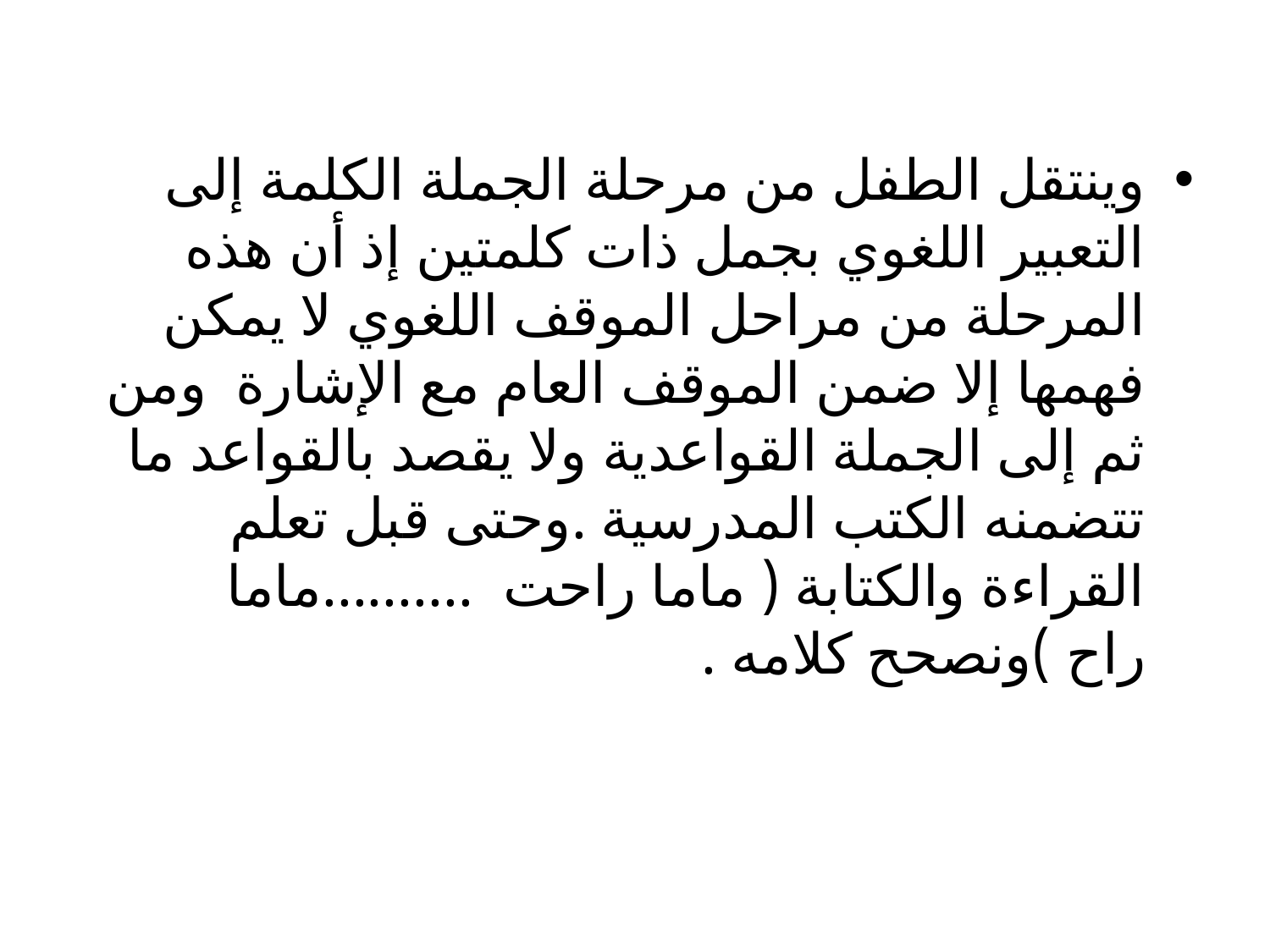

وينتقل الطفل من مرحلة الجملة الكلمة إلى التعبير اللغوي بجمل ذات كلمتين إذ أن هذه المرحلة من مراحل الموقف اللغوي لا يمكن فهمها إلا ضمن الموقف العام مع الإشارة  ومن ثم إلى الجملة القواعدية ولا يقصد بالقواعد ما تتضمنه الكتب المدرسية .وحتى قبل تعلم القراءة والكتابة ( ماما راحت  ..........ماما راح )ونصحح كلامه .